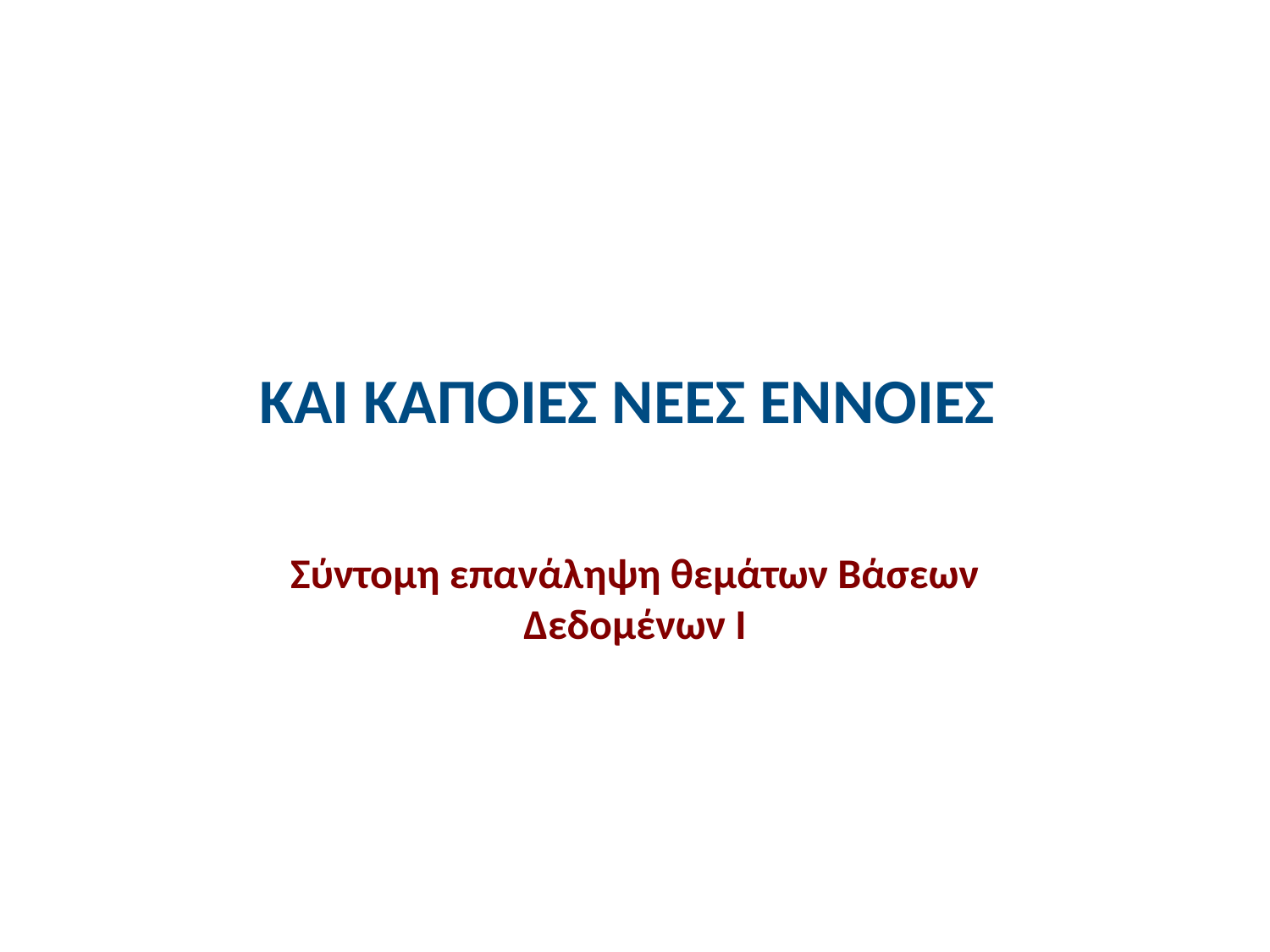

# ΚΑΙ ΚΑΠΟΙΕΣ ΝΕΕΣ ΕΝΝΟΙΕΣ
Σύντομη επανάληψη θεμάτων Βάσεων Δεδομένων Ι